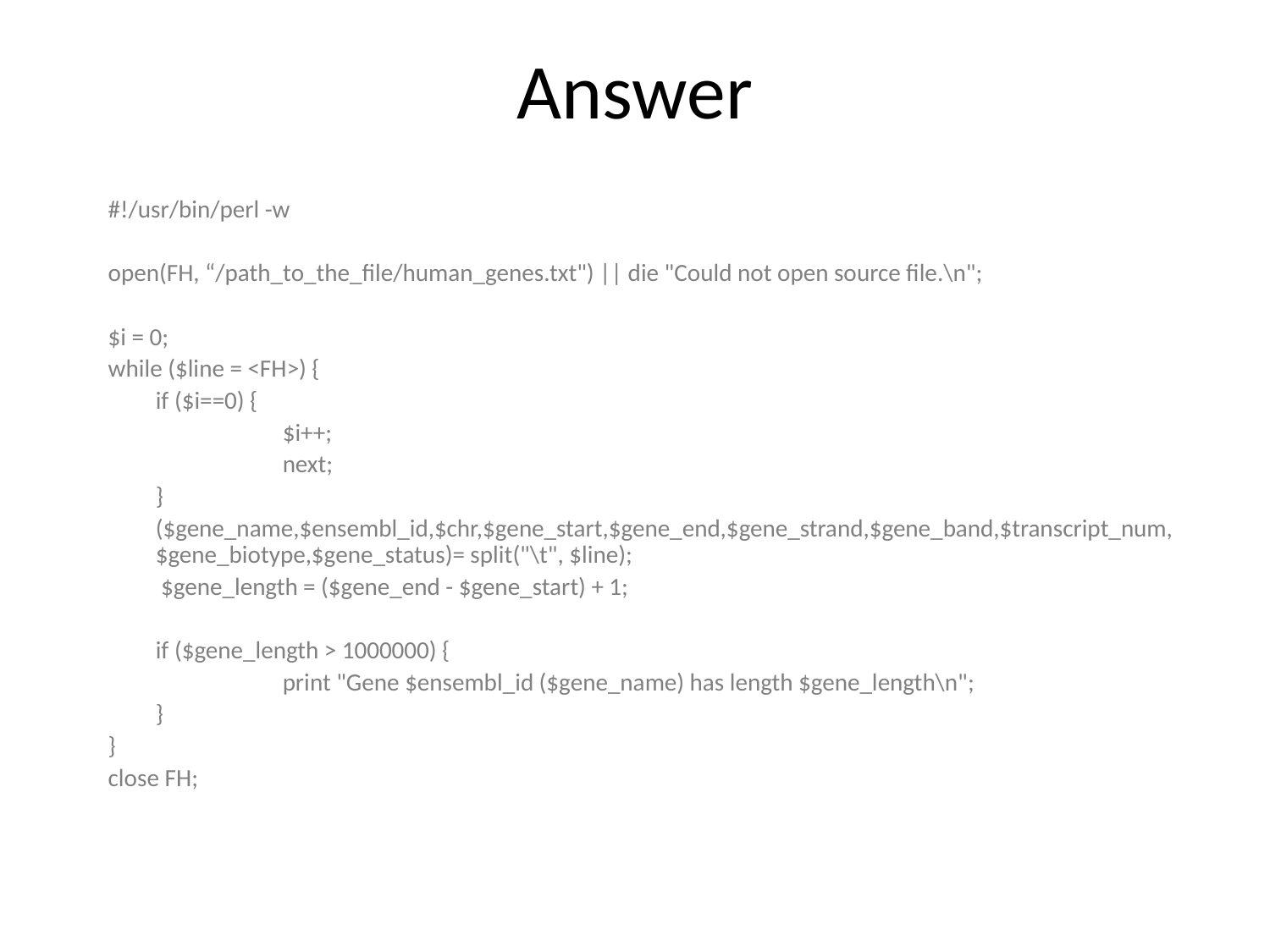

# Answer
#!/usr/bin/perl -w

open(FH, “/path_to_the_file/human_genes.txt") || die "Could not open source file.\n";

$i = 0;
while ($line = <FH>) {
 	if ($i==0) {
     		$i++;
     		next;
 	}
 	($gene_name,$ensembl_id,$chr,$gene_start,$gene_end,$gene_strand,$gene_band,$transcript_num,$gene_biotype,$gene_status)= split("\t", $line);
	 $gene_length = ($gene_end - $gene_start) + 1;

 	if ($gene_length > 1000000) {
     		print "Gene $ensembl_id ($gene_name) has length $gene_length\n";
 	}
}
close FH;